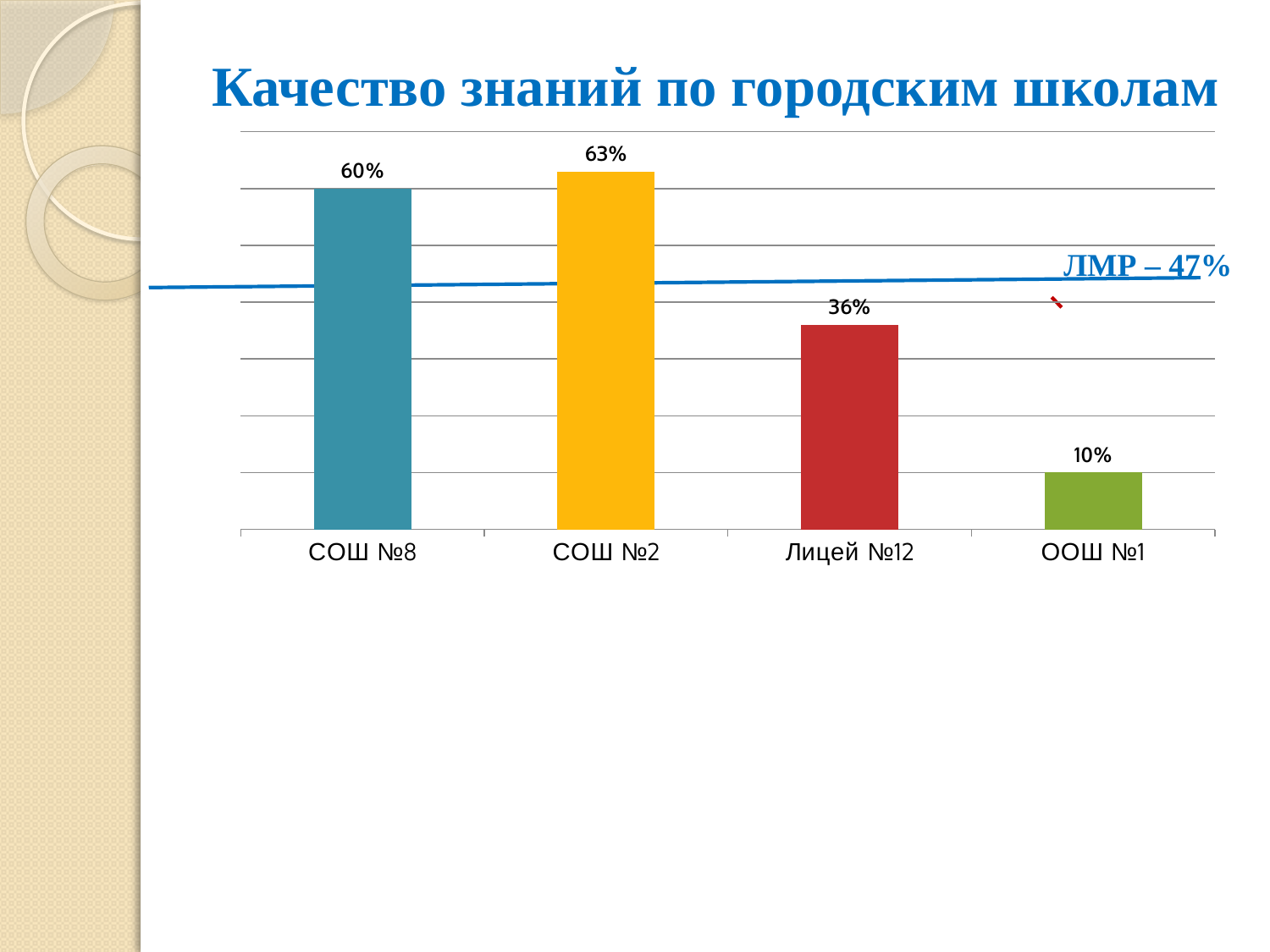

# Качество знаний по городским школам

### Chart

| Category |  |
|---|---|
| СОШ №8 | 0.6 |
| СОШ №2 | 0.63 |
| Лицей №12 | 0.36 |
| ООШ №1 | 0.1 |
ЛМР – 47%